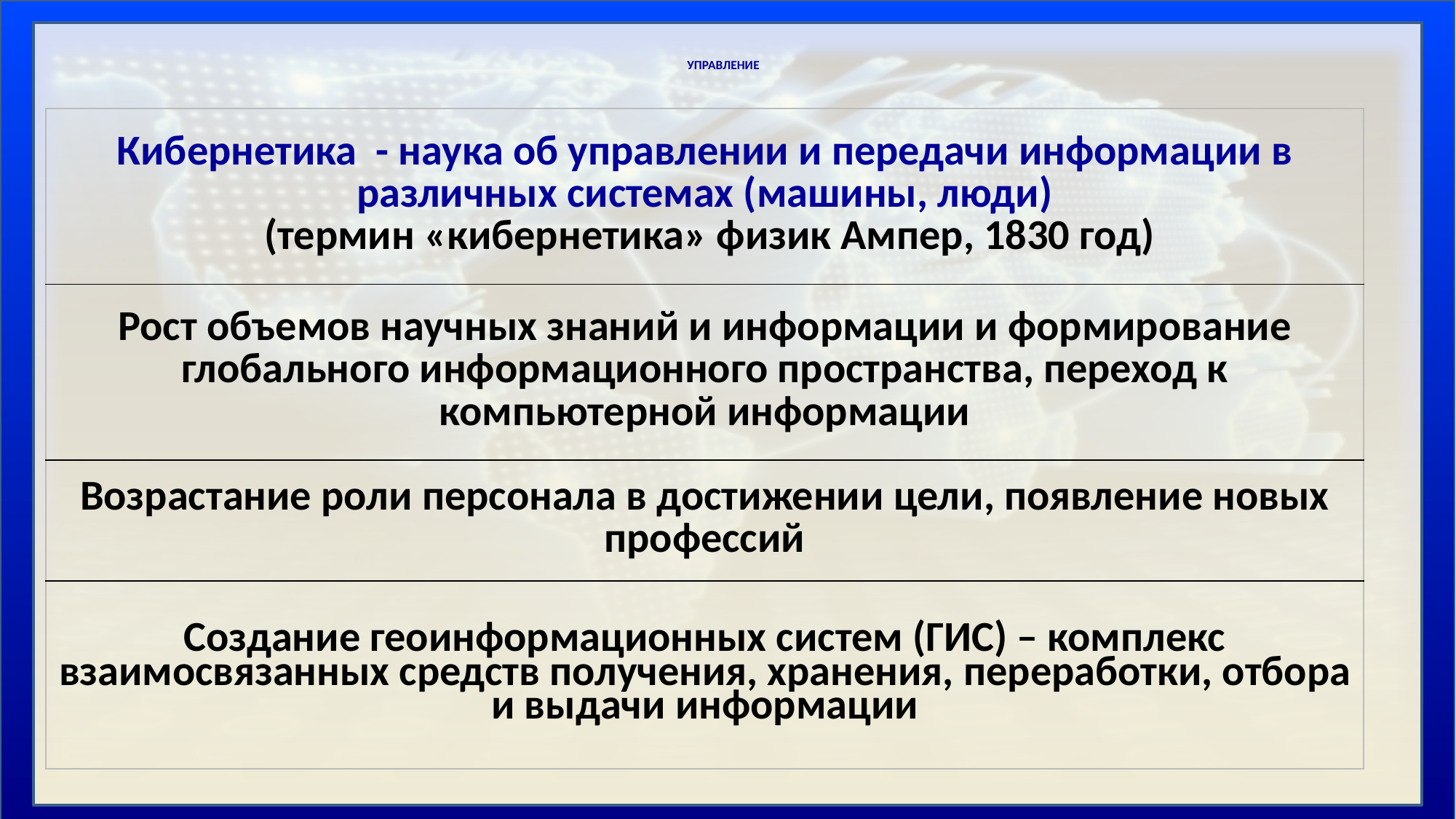

# УПРАВЛЕНИЕ
| Кибернетика - наука об управлении и передачи информации в различных системах (машины, люди) (термин «кибернетика» физик Ампер, 1830 год) |
| --- |
| Рост объемов научных знаний и информации и формирование глобального информационного пространства, переход к компьютерной информации |
| Возрастание роли персонала в достижении цели, появление новых профессий |
| Создание геоинформационных систем (ГИС) – комплекс взаимосвязанных средств получения, хранения, переработки, отбора и выдачи информации |